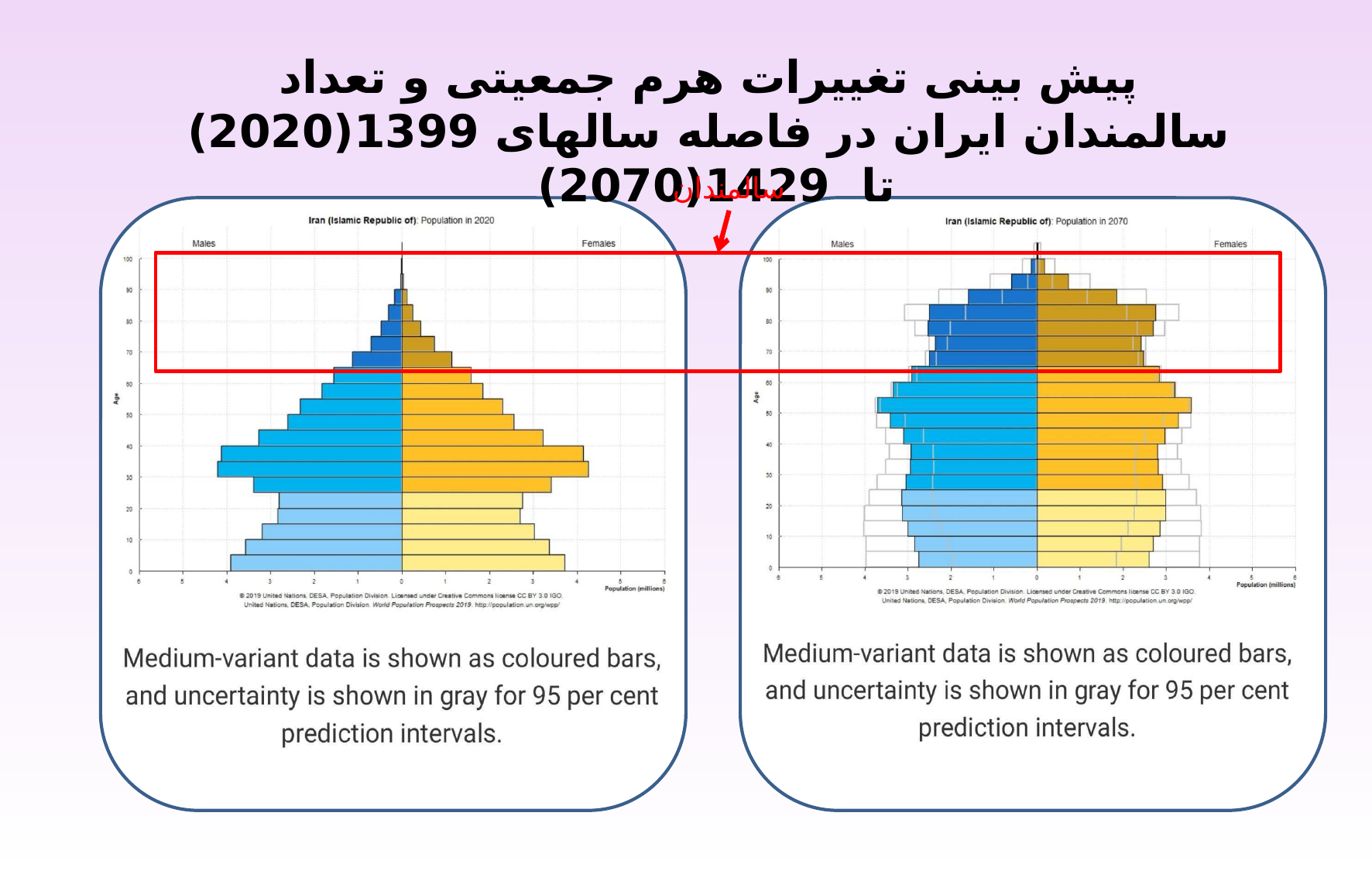

پیش بینی تغییرات هرم جمعیتی و تعداد سالمندان ایران در فاصله سالهای 1399(2020)  تا  1429(2070)
سالمندان